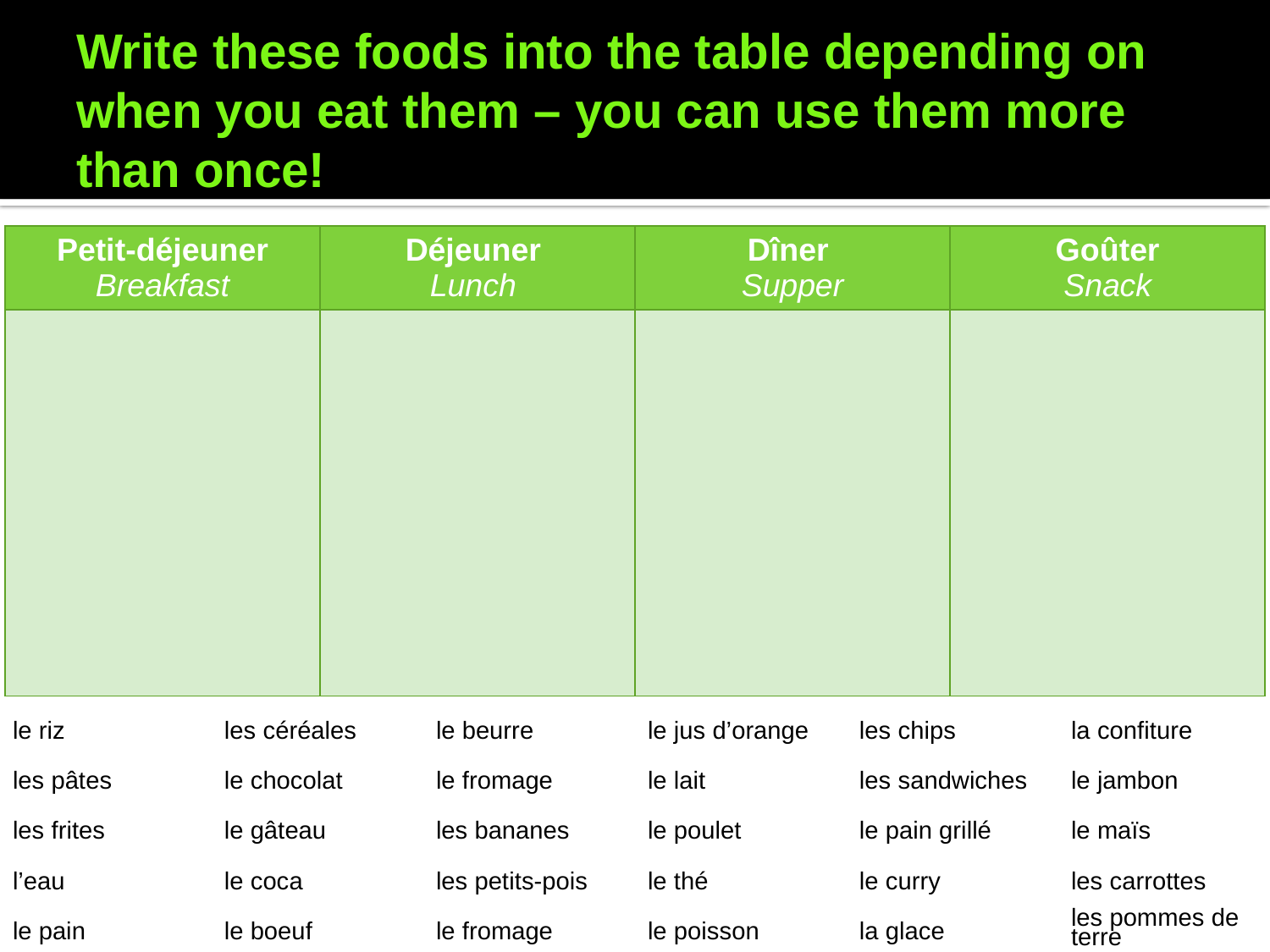

# Write these foods into the table depending on when you eat them – you can use them more than once!
| Petit-déjeuner Breakfast | Déjeuner Lunch | Dîner Supper | Goûter Snack |
| --- | --- | --- | --- |
|  |  |  |  |
| le riz | les céréales | le beurre | le jus d’orange | les chips | la confiture |
| --- | --- | --- | --- | --- | --- |
| les pâtes | le chocolat | le fromage | le lait | les sandwiches | le jambon |
| les frites | le gâteau | les bananes | le poulet | le pain grillé | le maïs |
| l’eau | le coca | les petits-pois | le thé | le curry | les carrottes |
| le pain | le boeuf | le fromage | le poisson | la glace | les pommes de terre |
|  |  |  |  |  |  |